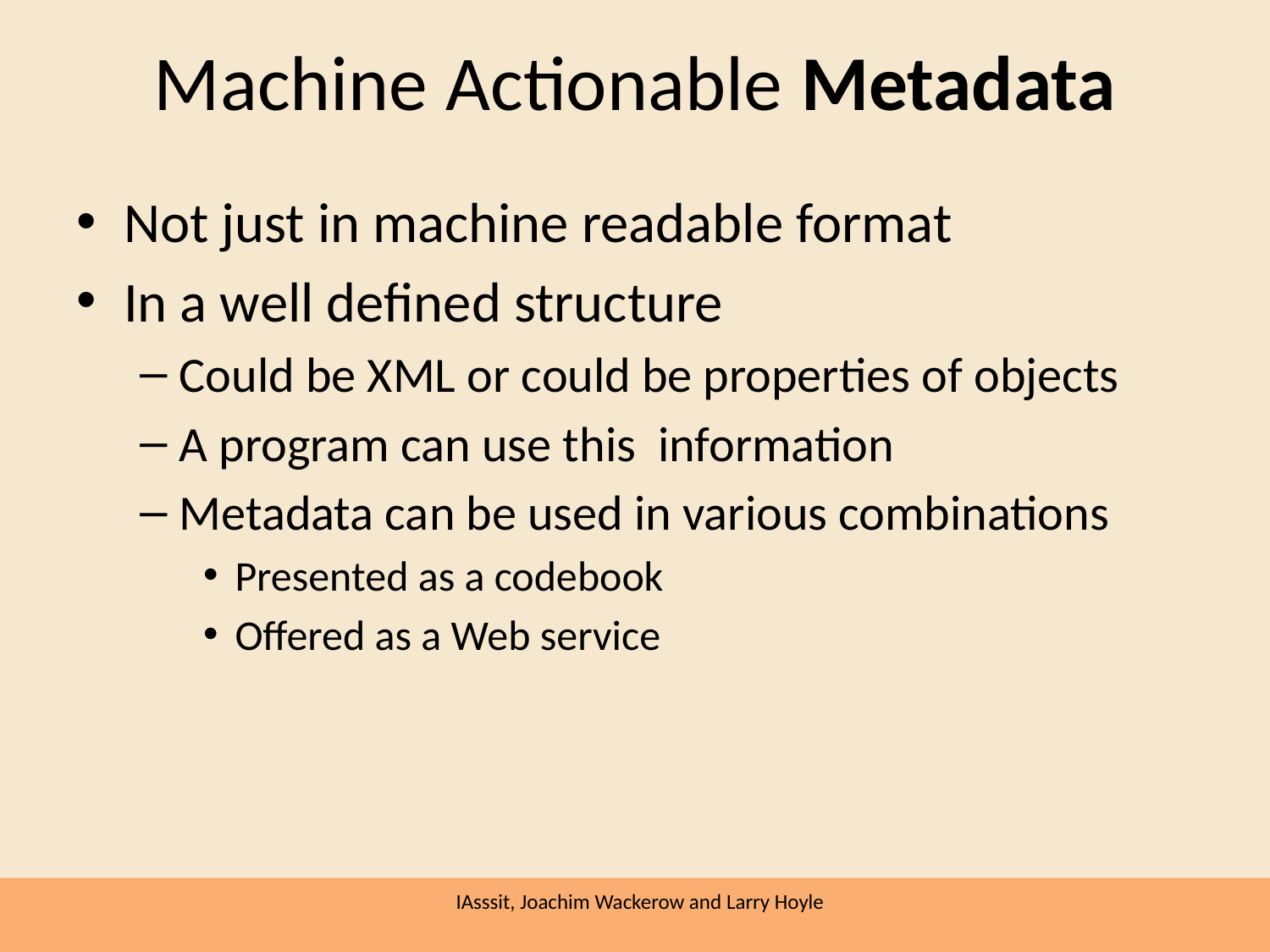

# Machine Actionable Metadata
Not just in machine readable format
In a well defined structure
Could be XML or could be properties of objects
A program can use this  information
Metadata can be used in various combinations
Presented as a codebook
Offered as a Web service
IAsssit, Joachim Wackerow and Larry Hoyle